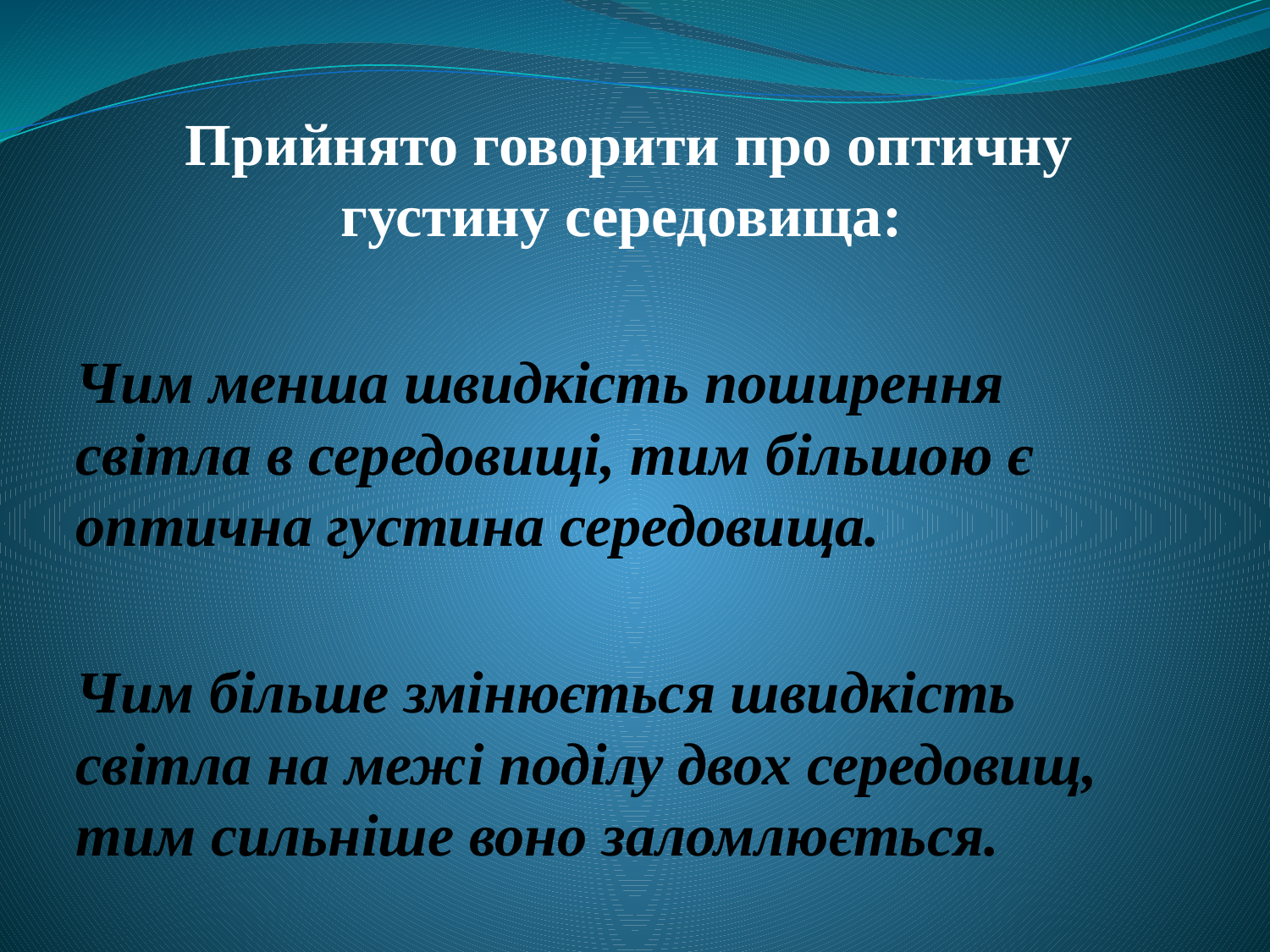

Прийнято говорити про оптичну густину середовища:

Чим менша швидкість поширення світла в середовищі, тим більшою є оптична густина середовища.

Чим більше змінюється швидкість світла на межі поділу двох середовищ, тим сильніше воно заломлюється.